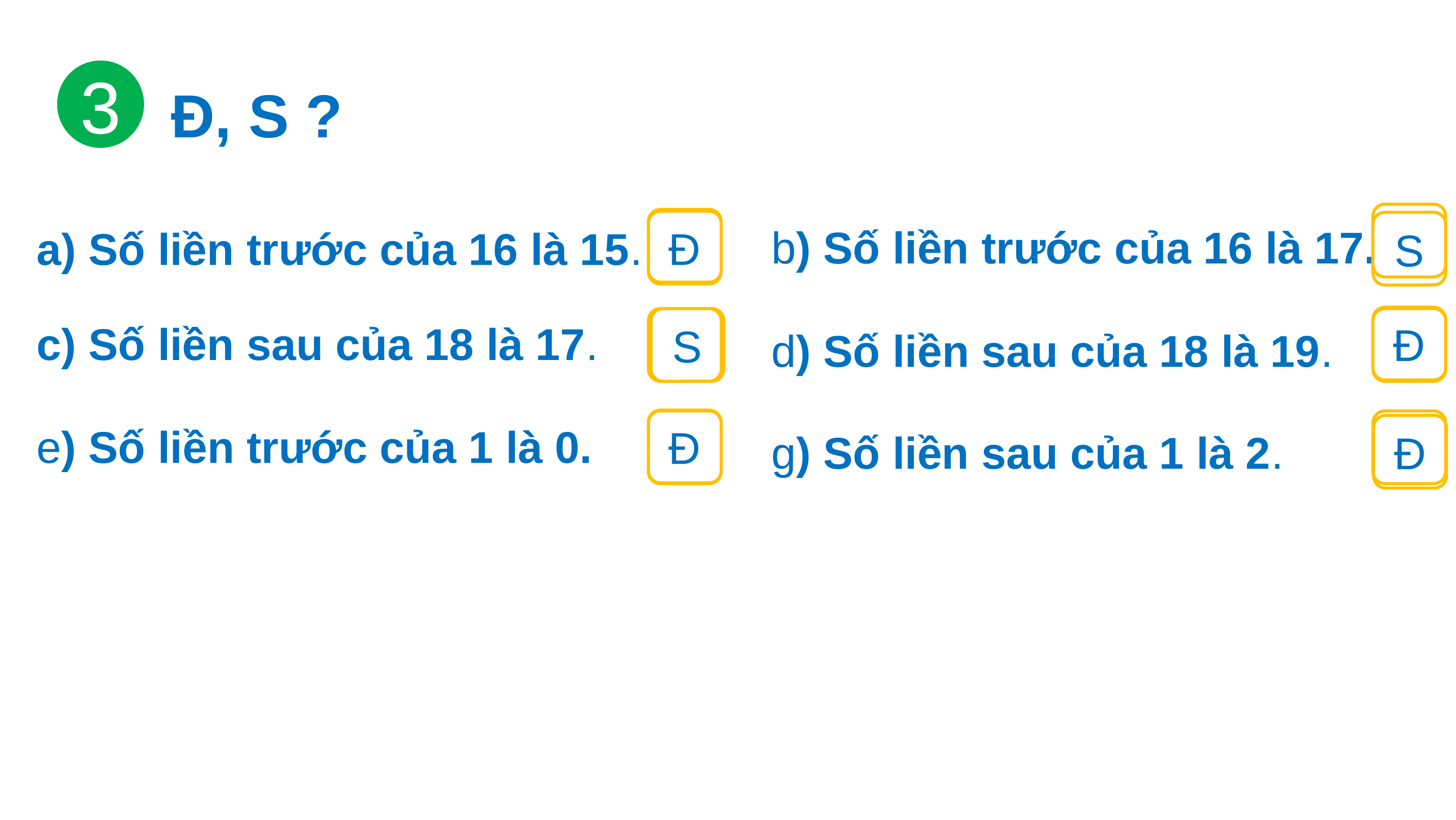

3
Đ, S ?

Đ
S
b) Số liền trước của 16 là 17.
a) Số liền trước của 16 là 15.
Đ

S

c) Số liền sau của 18 là 17.
d) Số liền sau của 18 là 19.
Đ

e) Số liền trước của 1 là 0.
Đ
g) Số liền sau của 1 là 2.